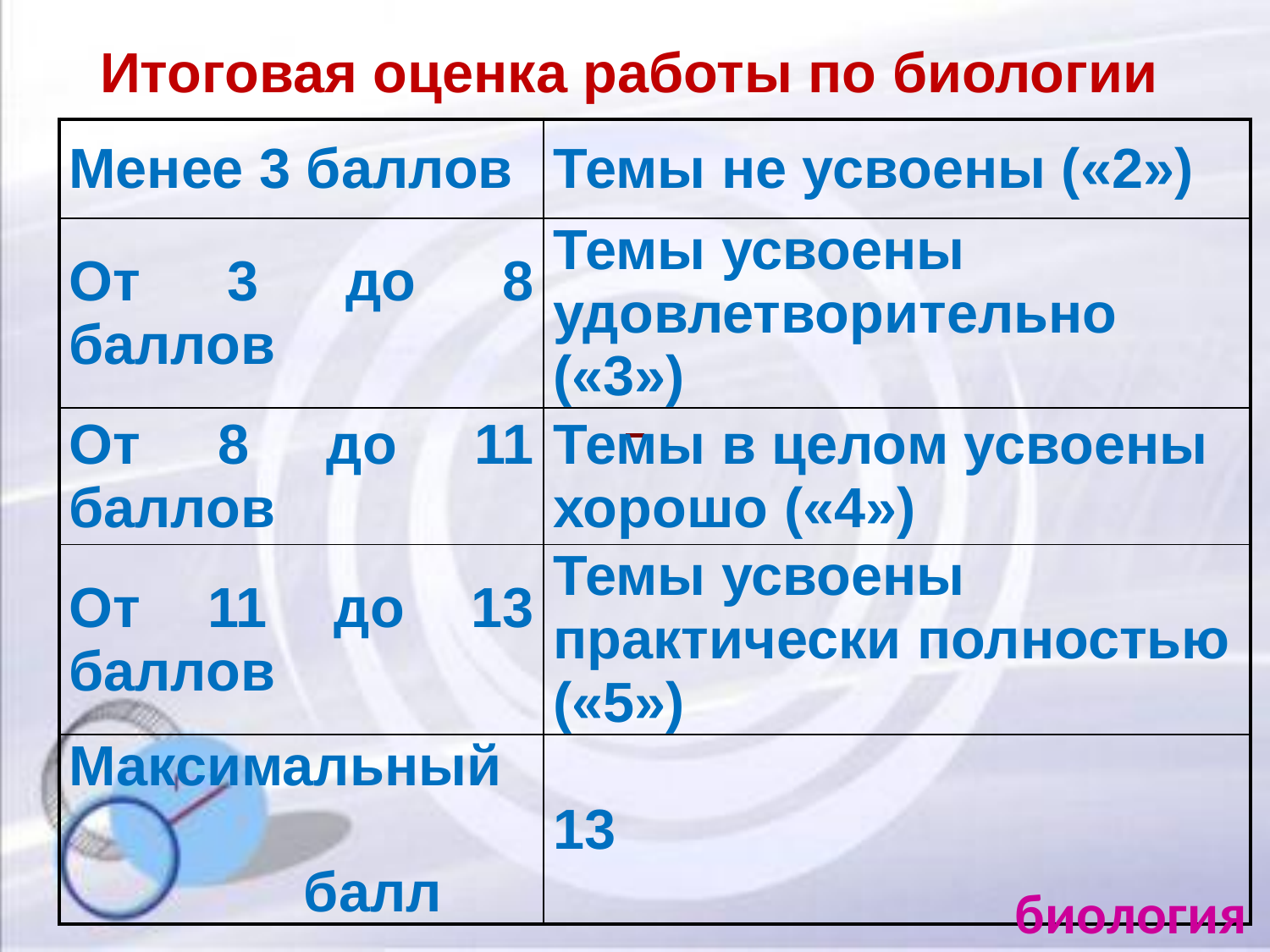

Итоговая оценка работы по биологии
| Менее 3 баллов | Темы не усвоены («2») |
| --- | --- |
| От 3 до 8 баллов | Темы усвоены удовлетворительно («3») |
| От 8 до 11 баллов | Темы в целом усвоены хорошо («4») |
| От 11 до 13 баллов | Темы усвоены практически полностью («5») |
| Максимальный балл | 13 |
#
биология